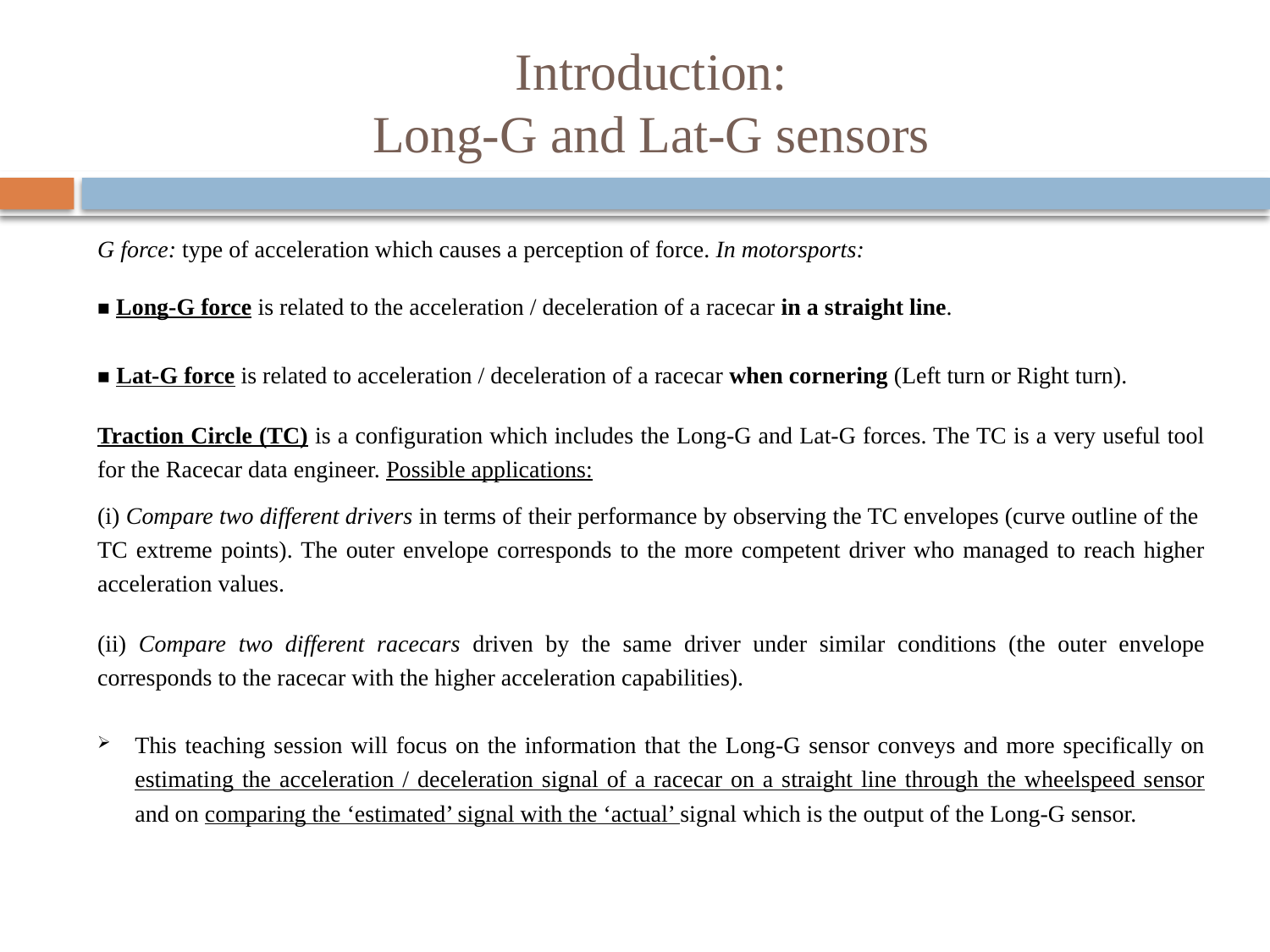

# Introduction: Long-G and Lat-G sensors
G force: type of acceleration which causes a perception of force. In motorsports:

■ Long-G force is related to the acceleration / deceleration of a racecar in a straight line.

■ Lat-G force is related to acceleration / deceleration of a racecar when cornering (Left turn or Right turn).

Traction Circle (TC) is a configuration which includes the Long-G and Lat-G forces. The TC is a very useful tool for the Racecar data engineer. Possible applications:

(i) Compare two different drivers in terms of their performance by observing the TC envelopes (curve outline of the  TC extreme points). The outer envelope corresponds to the more competent driver who managed to reach higher acceleration values.

(ii) Compare two different racecars driven by the same driver under similar conditions (the outer envelope corresponds to the racecar with the higher acceleration capabilities).

This teaching session will focus on the information that the Long-G sensor conveys and more specifically on estimating the acceleration / deceleration signal of a racecar on a straight line through the wheelspeed sensor and on comparing the ‘estimated’ signal with the ‘actual’ signal which is the output of the Long-G sensor.